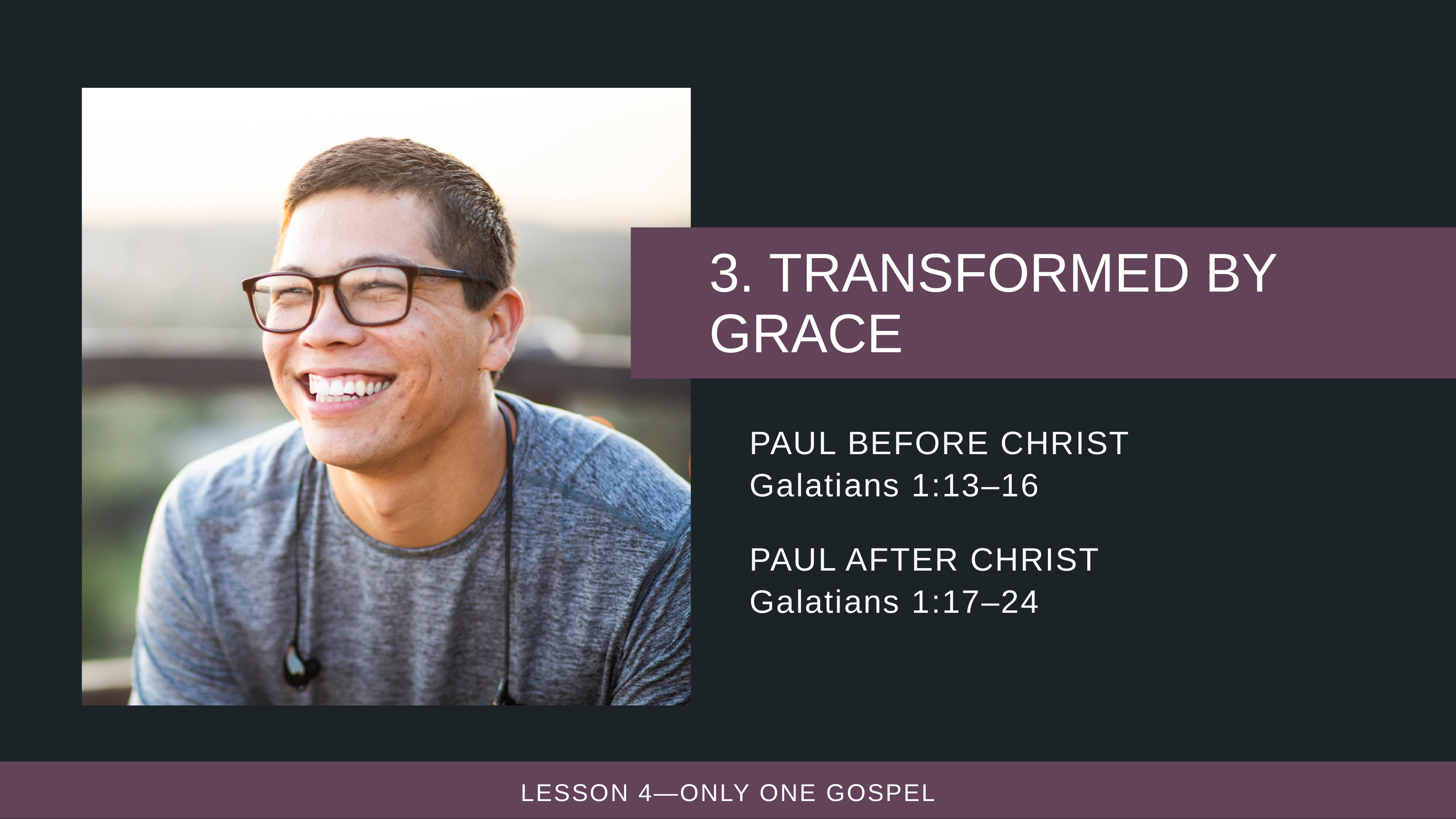

PAUL BEFORE CHRIST
Galatians 1:13–16

PAUL AFTER CHRIST
Galatians 1:17–24